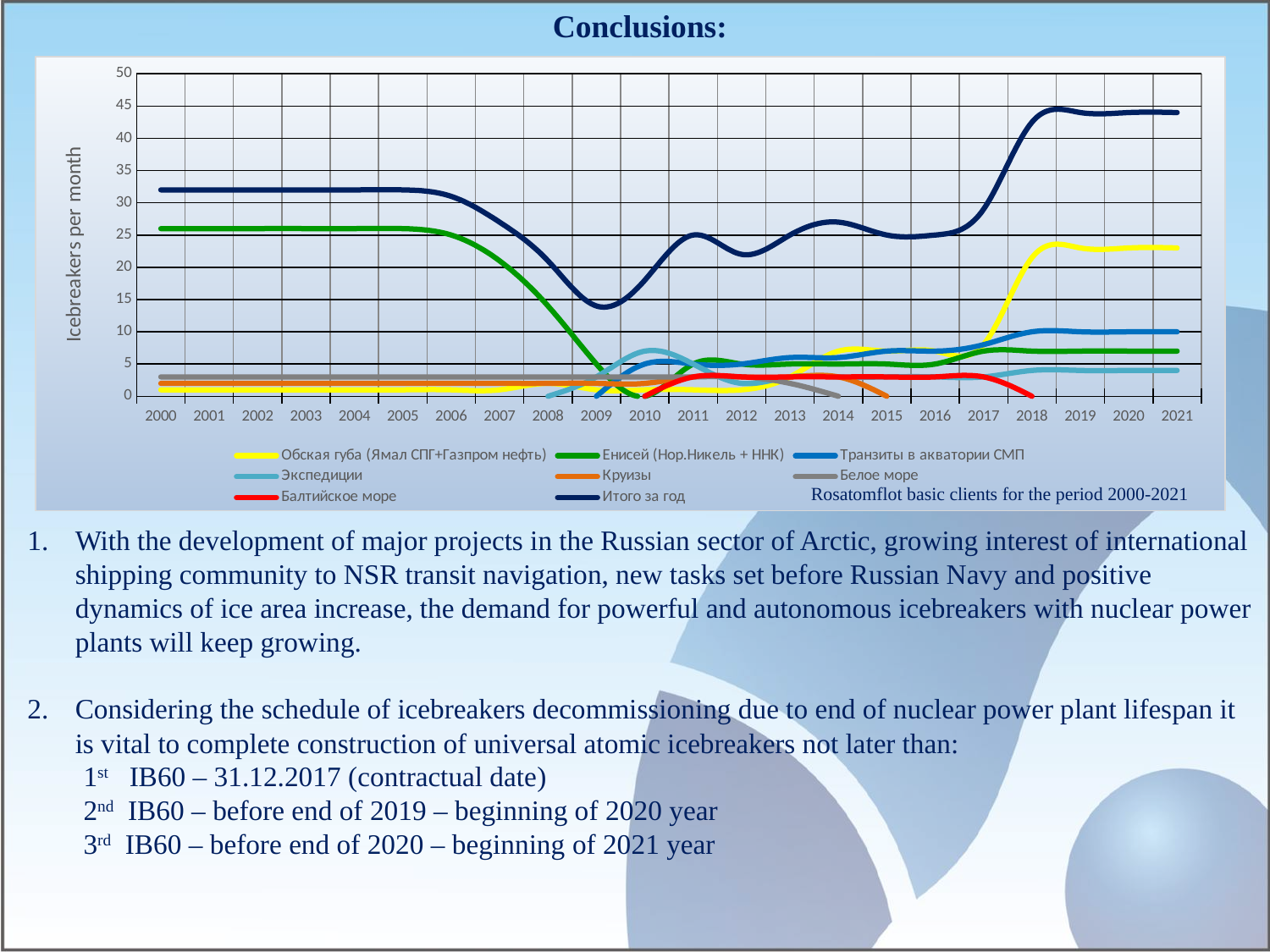

Conclusions:

[unsupported chart]

Rosatomflot basic clients for the period 2000-2021
With the development of major projects in the Russian sector of Arctic, growing interest of international shipping community to NSR transit navigation, new tasks set before Russian Navy and positive dynamics of ice area increase, the demand for powerful and autonomous icebreakers with nuclear power plants will keep growing.

Considering the schedule of icebreakers decommissioning due to end of nuclear power plant lifespan it is vital to complete construction of universal atomic icebreakers not later than:
        1st   IB60 – 31.12.2017 (contractual date)
        2nd  IB60 – before end of 2019 – beginning of 2020 year
        3rd  IB60 – before end of 2020 – beginning of 2021 year